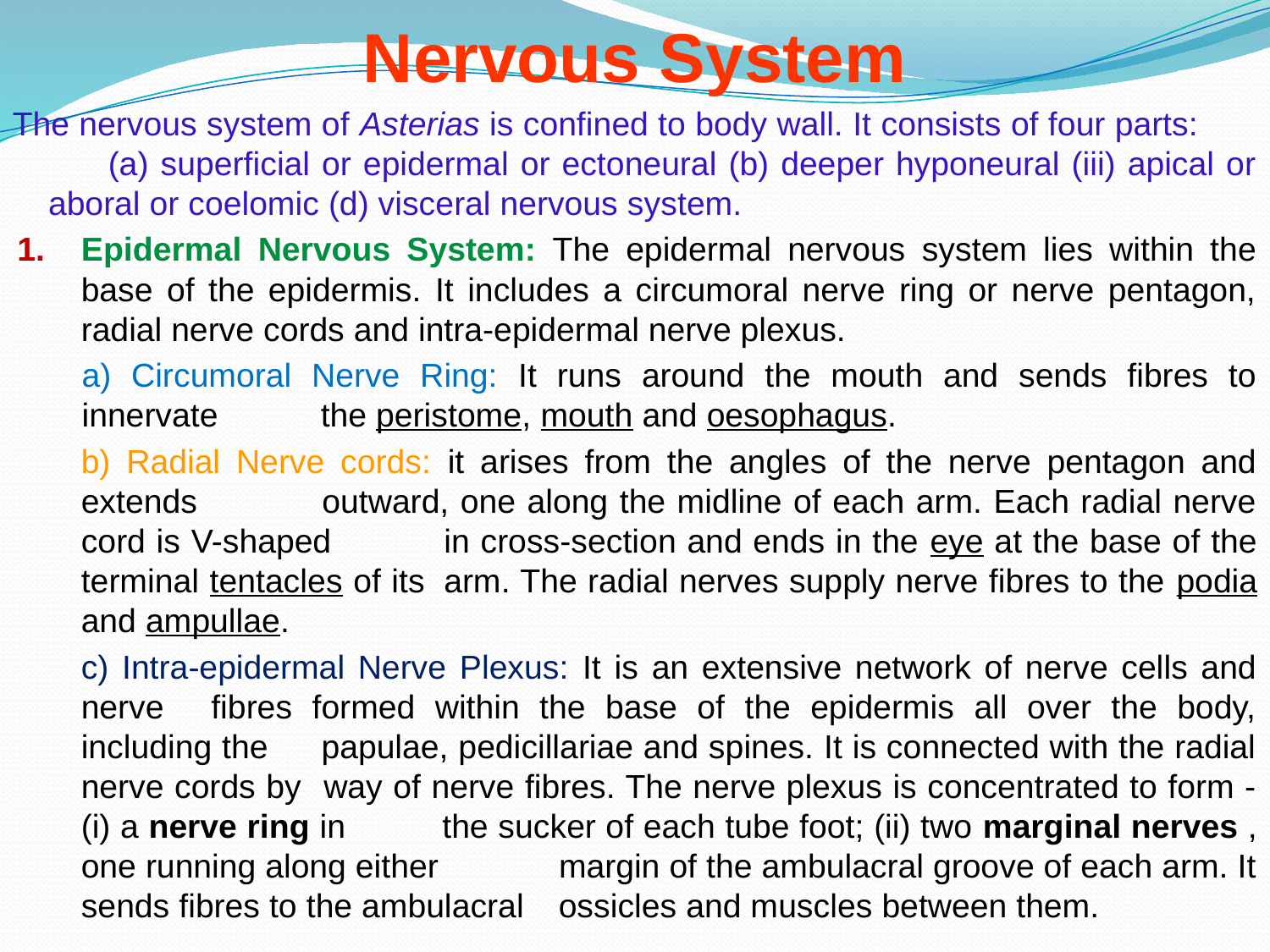

# Nervous System
The nervous system of Asterias is confined to body wall. It consists of four parts:            (a) superficial or epidermal or ectoneural (b) deeper hyponeural (iii) apical or aboral or coelomic (d) visceral nervous system.
Epidermal Nervous System: The epidermal nervous system lies within the base of the epidermis. It includes a circumoral nerve ring or nerve pentagon, radial nerve cords and intra-epidermal nerve plexus.
	a) Circumoral Nerve Ring: It runs around the mouth and sends fibres to innervate 	the peristome, mouth and oesophagus.
	b) Radial Nerve cords: it arises from the angles of the nerve pentagon and extends 	outward, one along the midline of each arm. Each radial nerve cord is V-shaped 	in cross-section and ends in the eye at the base of the terminal tentacles of its 	arm. The radial nerves supply nerve fibres to the podia and ampullae.
	c) Intra-epidermal Nerve Plexus: It is an extensive network of nerve cells and nerve 	fibres formed within the base of the epidermis all over the body, including the 	papulae, pedicillariae and spines. It is connected with the radial nerve cords by 	way of nerve fibres. The nerve plexus is concentrated to form - (i) a nerve ring in 	the sucker of each tube foot; (ii) two marginal nerves , one running along either 	margin of the ambulacral groove of each arm. It sends fibres to the ambulacral 	ossicles and muscles between them.